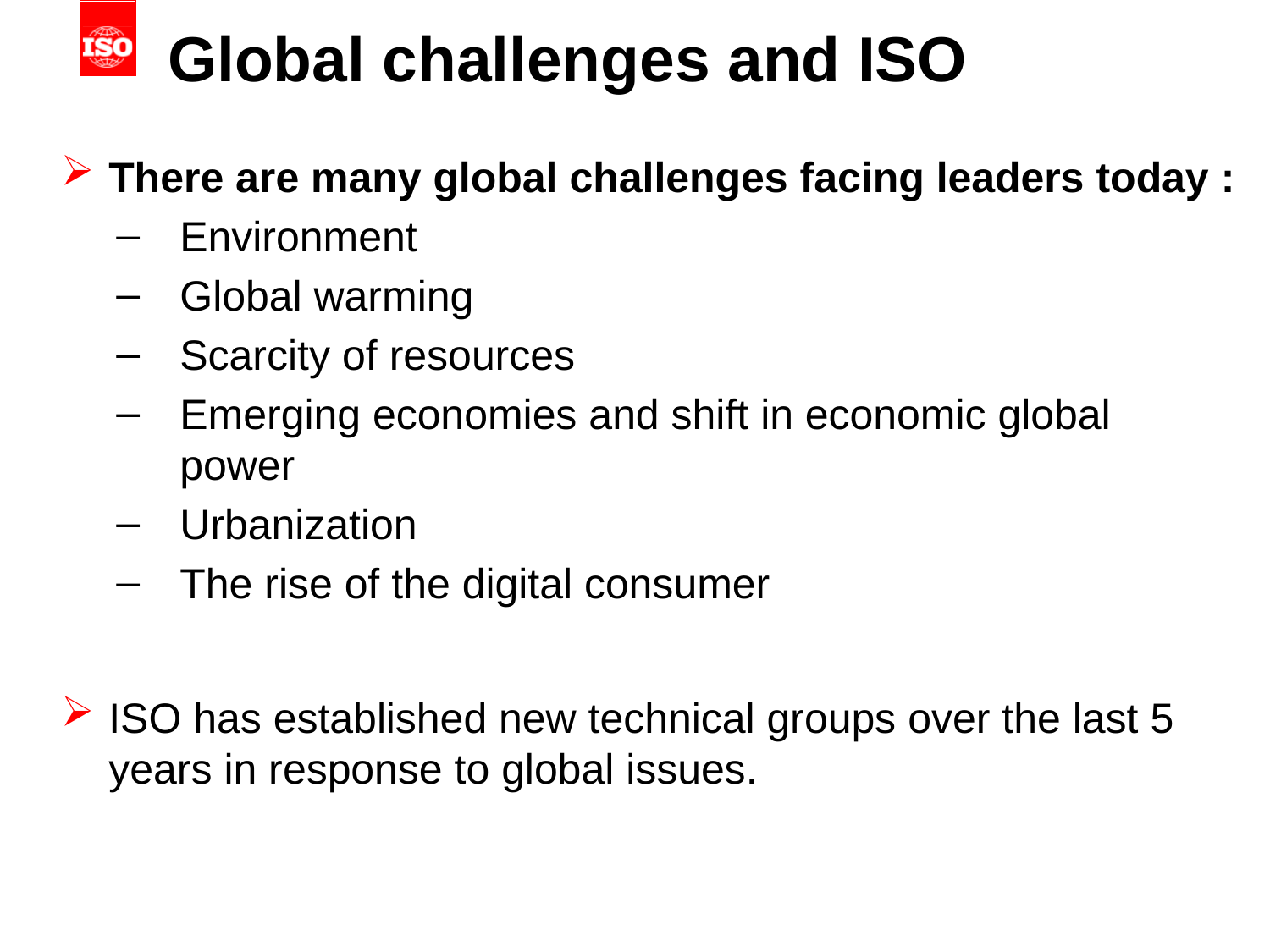

# Global challenges and ISO
There are many global challenges facing leaders today :
Environment
Global warming
Scarcity of resources
Emerging economies and shift in economic global power
Urbanization
The rise of the digital consumer

ISO has established new technical groups over the last 5 years in response to global issues.